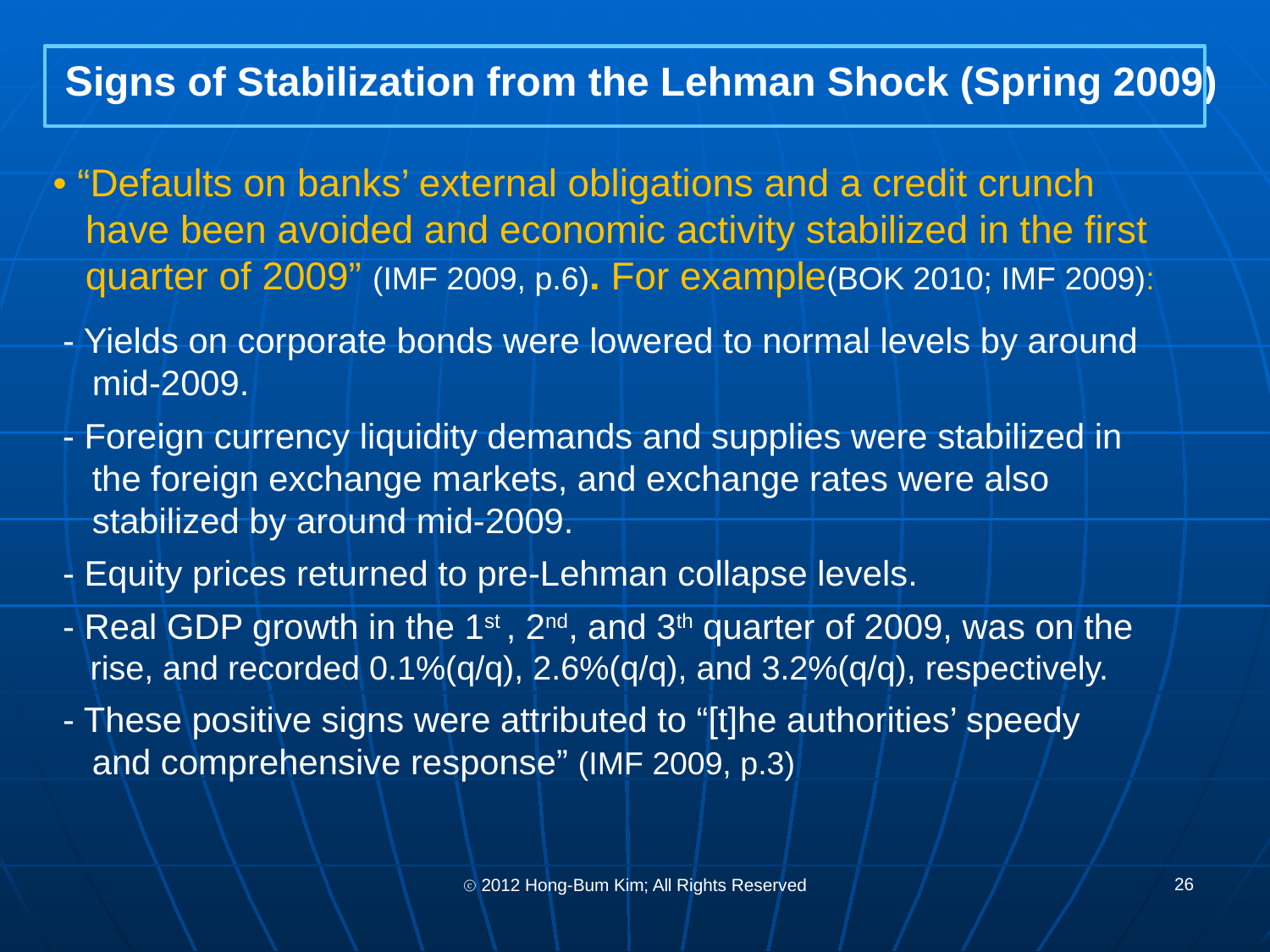

Signs of Stabilization from the Lehman Shock (Spring 2009)

• “Defaults on banks’ external obligations and a credit crunch
   have been avoided and economic activity stabilized in the first
   quarter of 2009” (IMF 2009, p.6). For example(BOK 2010; IMF 2009):

 - Yields on corporate bonds were lowered to normal levels by around
    mid-2009.

 - Foreign currency liquidity demands and supplies were stabilized in
    the foreign exchange markets, and exchange rates were also
    stabilized by around mid-2009.

 - Equity prices returned to pre-Lehman collapse levels.

 - Real GDP growth in the 1st , 2nd, and 3th quarter of 2009, was on the
    rise, and recorded 0.1%(q/q), 2.6%(q/q), and 3.2%(q/q), respectively.

 - These positive signs were attributed to “[t]he authorities’ speedy
    and comprehensive response” (IMF 2009, p.3)

26
ⓒ 2012 Hong-Bum Kim; All Rights Reserved